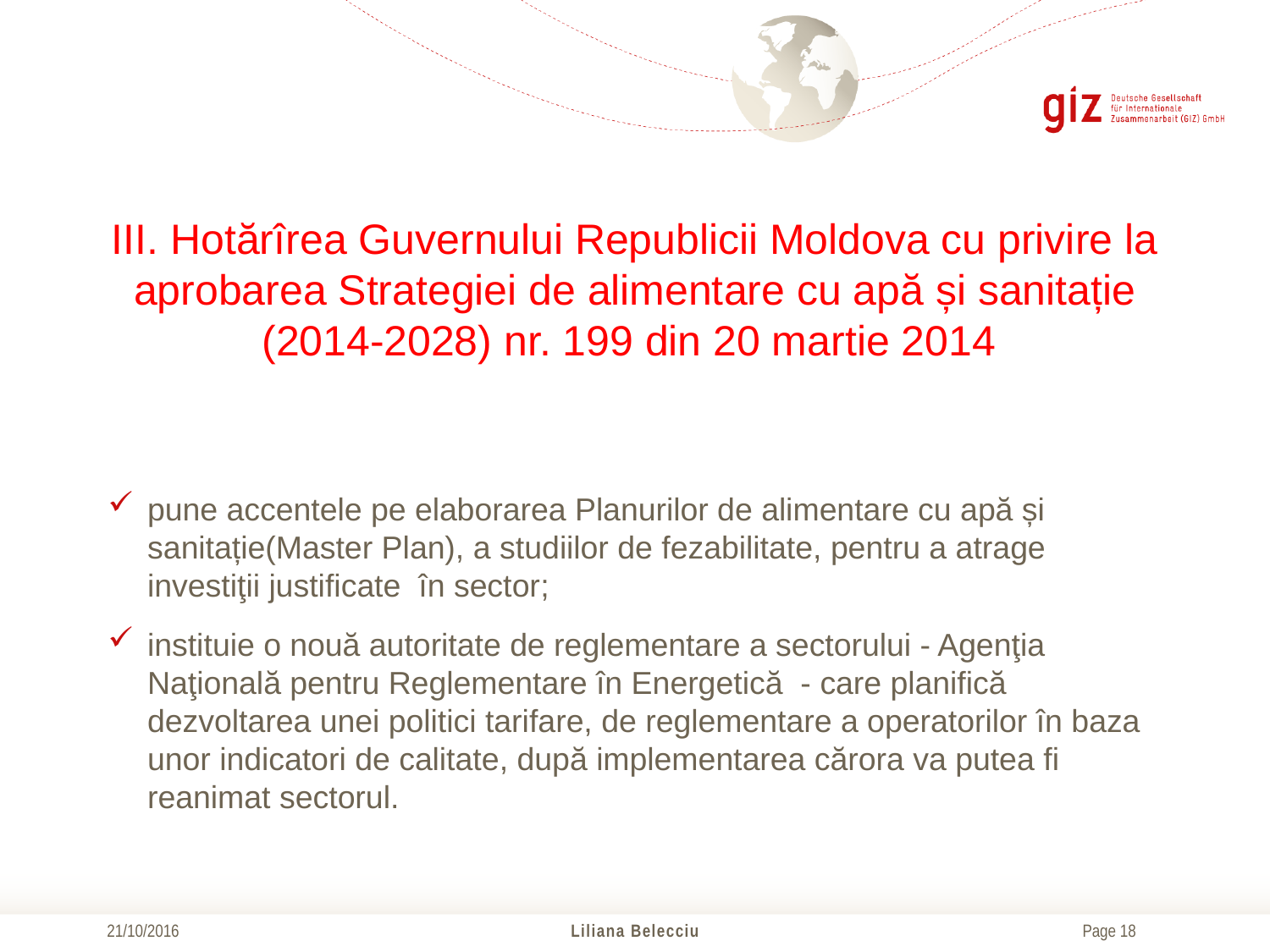

# III. Hotărîrea Guvernului Republicii Moldova cu privire la aprobarea Strategiei de alimentare cu apă și sanitație (2014-2028) nr. 199 din 20 martie 2014

pune accentele pe elaborarea Planurilor de alimentare cu apă și sanitație(Master Plan), a studiilor de fezabilitate, pentru a atrage investiţii justificate  în sector;
instituie o nouă autoritate de reglementare a sectorului - Agenţia Naţională pentru Reglementare în Energetică  - care planifică dezvoltarea unei politici tarifare, de reglementare a operatorilor în baza unor indicatori de calitate, după implementarea cărora va putea fi reanimat sectorul.
21/10/2016
Liliana Belecciu